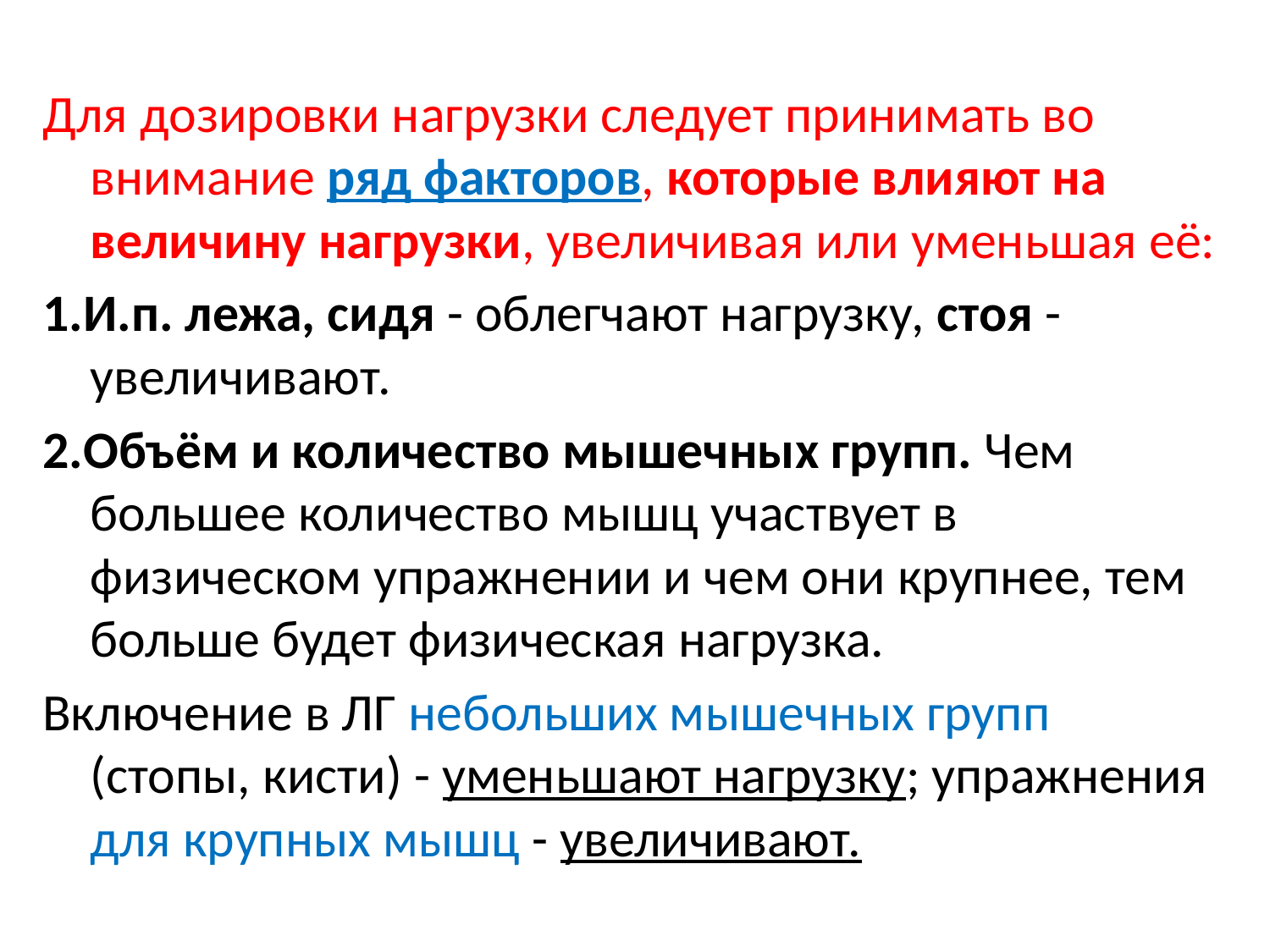

Для дозировки нагрузки следует принимать во внимание ряд факторов, которые влияют на величину нагрузки, увеличивая или уменьшая её:
1.И.п. лежа, сидя - облегчают нагрузку, стоя - увеличивают.
2.Объём и количество мышечных групп. Чем большее количество мышц участвует в физическом упражнении и чем они крупнее, тем больше будет физическая нагрузка.
Включение в ЛГ небольших мышечных групп (стопы, кисти) - уменьшают нагрузку; упражнения для крупных мышц - увеличивают.